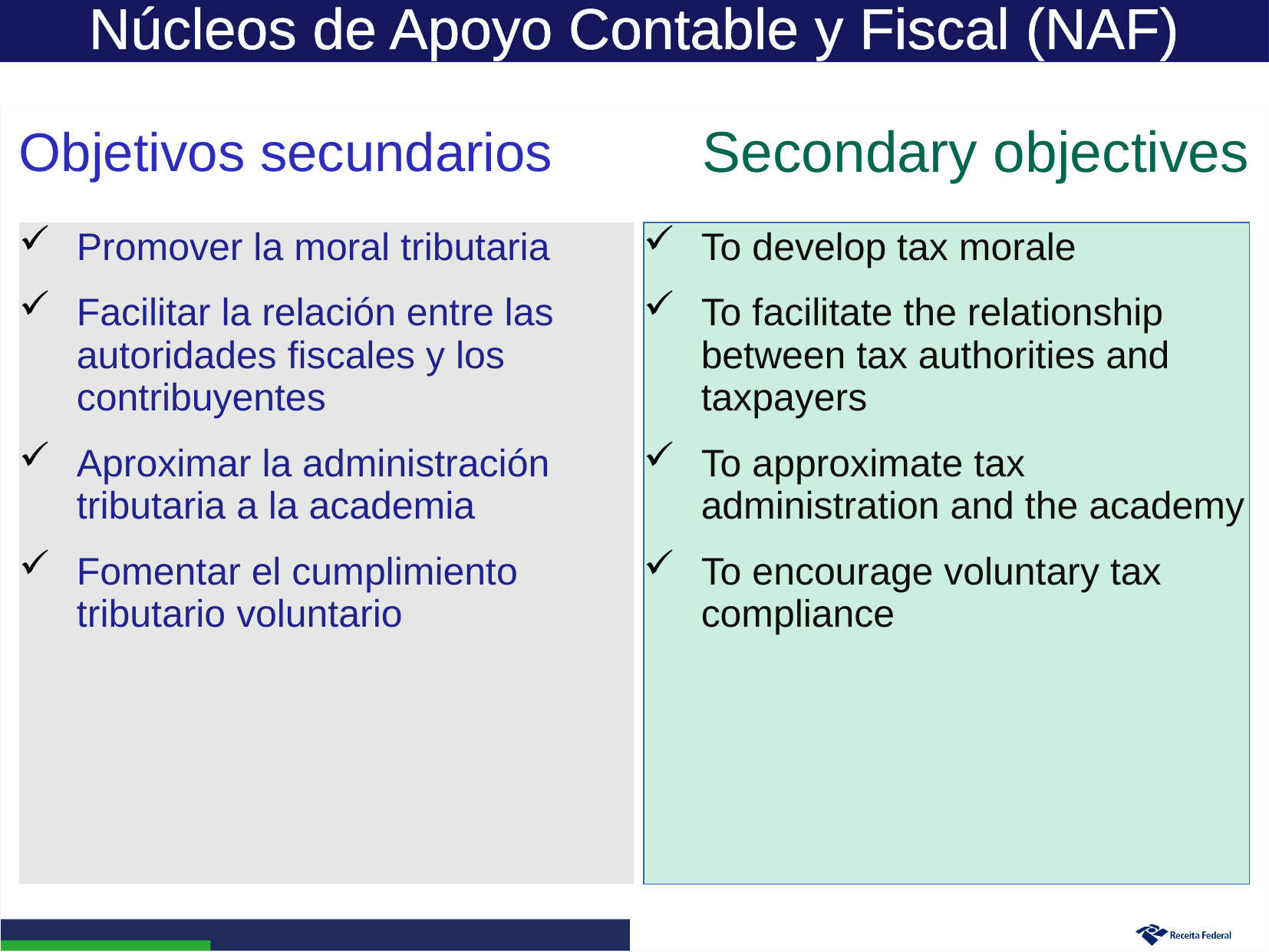

Núcleos de Apoyo Contable y Fiscal (NAF)
Secondary objectives
# Objetivos secundarios
Promover la moral tributaria
Facilitar la relación entre las autoridades fiscales y los contribuyentes
Aproximar la administración tributaria a la academia
Fomentar el cumplimiento tributario voluntario
To develop tax morale
To facilitate the relationship between tax authorities and taxpayers
To approximate tax administration and the academy
To encourage voluntary tax compliance